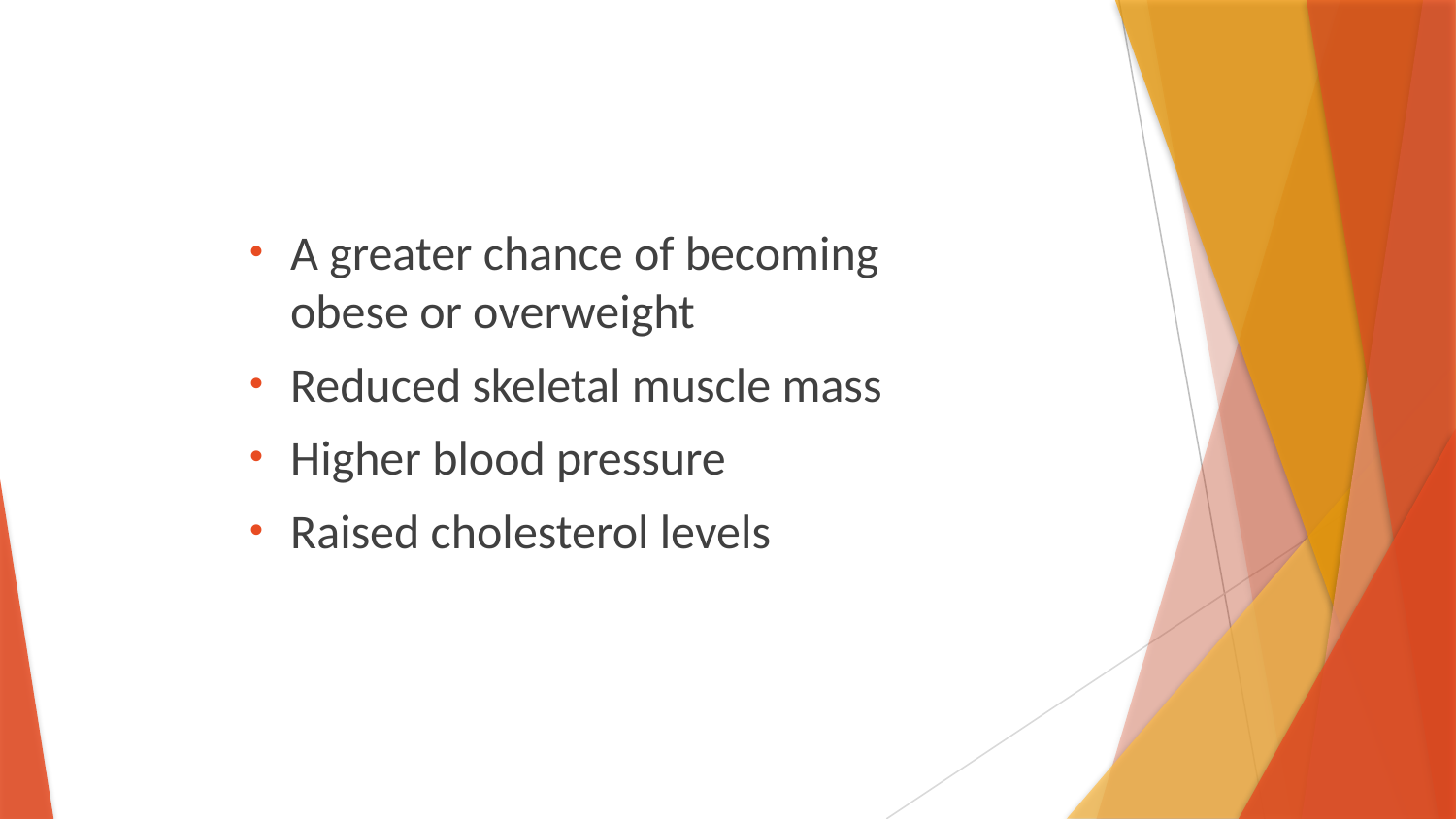

A greater chance of becoming obese or overweight
Reduced skeletal muscle mass
Higher blood pressure
Raised cholesterol levels